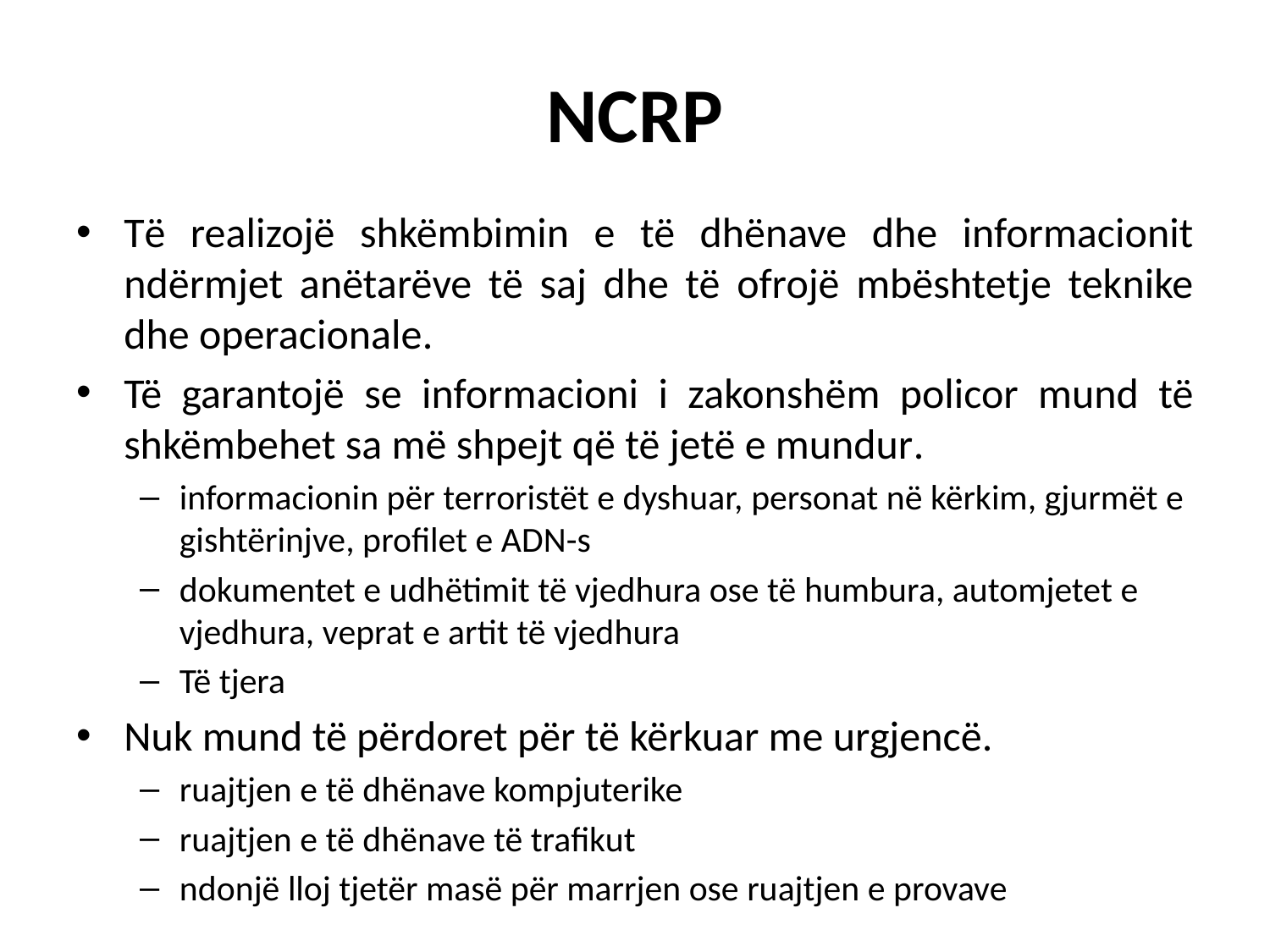

NCRP
Të realizojë shkëmbimin e të dhënave dhe informacionit ndërmjet anëtarëve të saj dhe të ofrojë mbështetje teknike dhe operacionale.
Të garantojë se informacioni i zakonshëm policor mund të shkëmbehet sa më shpejt që të jetë e mundur.
informacionin për terroristët e dyshuar, personat në kërkim, gjurmët e gishtërinjve, profilet e ADN-s
dokumentet e udhëtimit të vjedhura ose të humbura, automjetet e vjedhura, veprat e artit të vjedhura
Të tjera
Nuk mund të përdoret për të kërkuar me urgjencë.
ruajtjen e të dhënave kompjuterike
ruajtjen e të dhënave të trafikut
ndonjë lloj tjetër masë për marrjen ose ruajtjen e provave